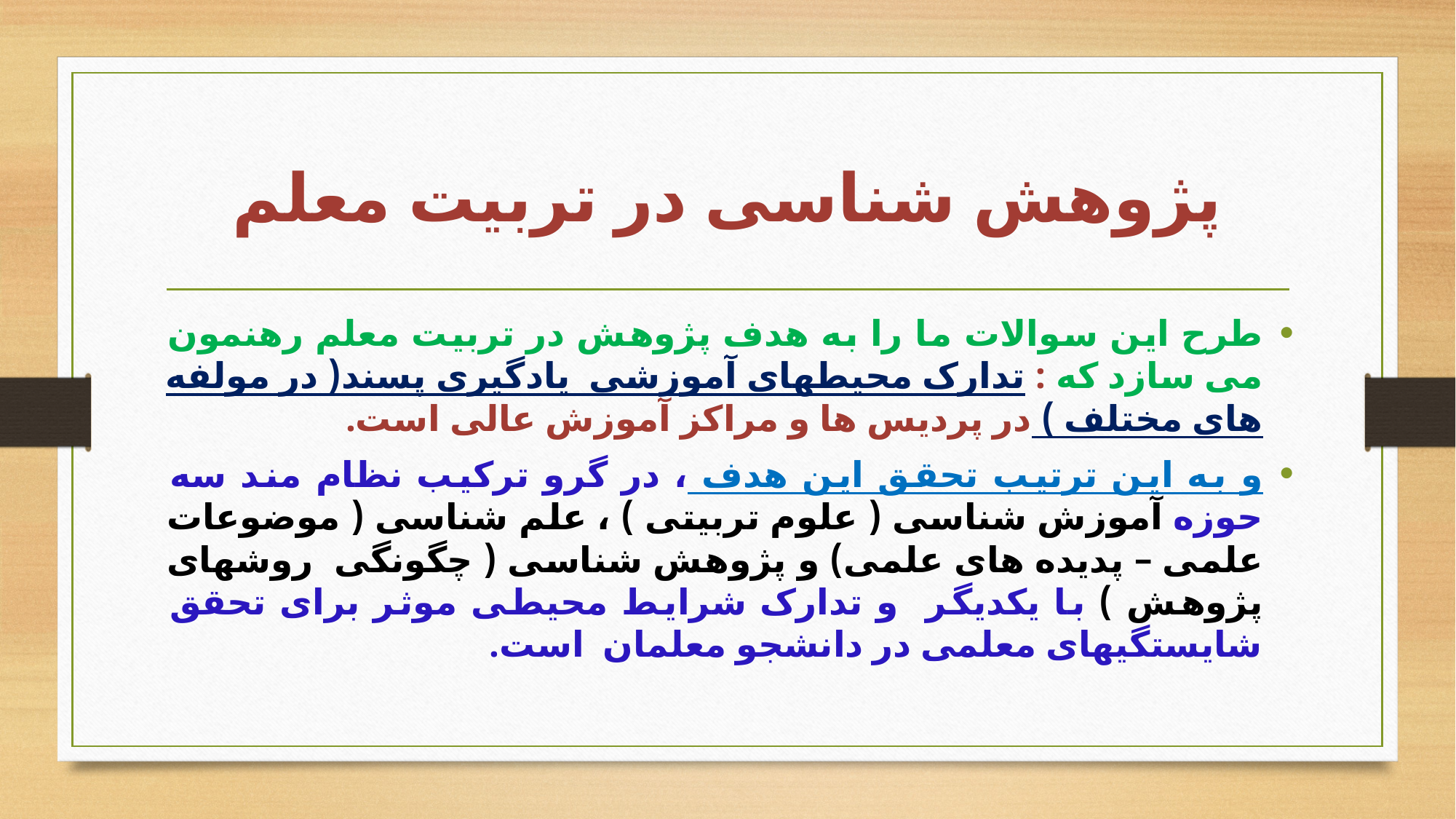

# پژوهش شناسی در تربیت معلم
طرح این سوالات ما را به هدف پژوهش در تربیت معلم رهنمون می سازد که : تدارک محیطهای آموزشی  یادگیری پسند( در مولفه های مختلف ) در پردیس ها و مراکز آموزش عالی است.
و به این ترتیب تحقق این هدف ، در گرو ترکیب نظام مند سه حوزه آموزش شناسی ( علوم تربیتی ) ، علم شناسی ( موضوعات علمی – پدیده های علمی) و پژوهش شناسی ( چگونگی  روشهای پژوهش ) با یکدیگر  و تدارک شرایط محیطی موثر برای تحقق شایستگیهای معلمی در دانشجو معلمان  است.